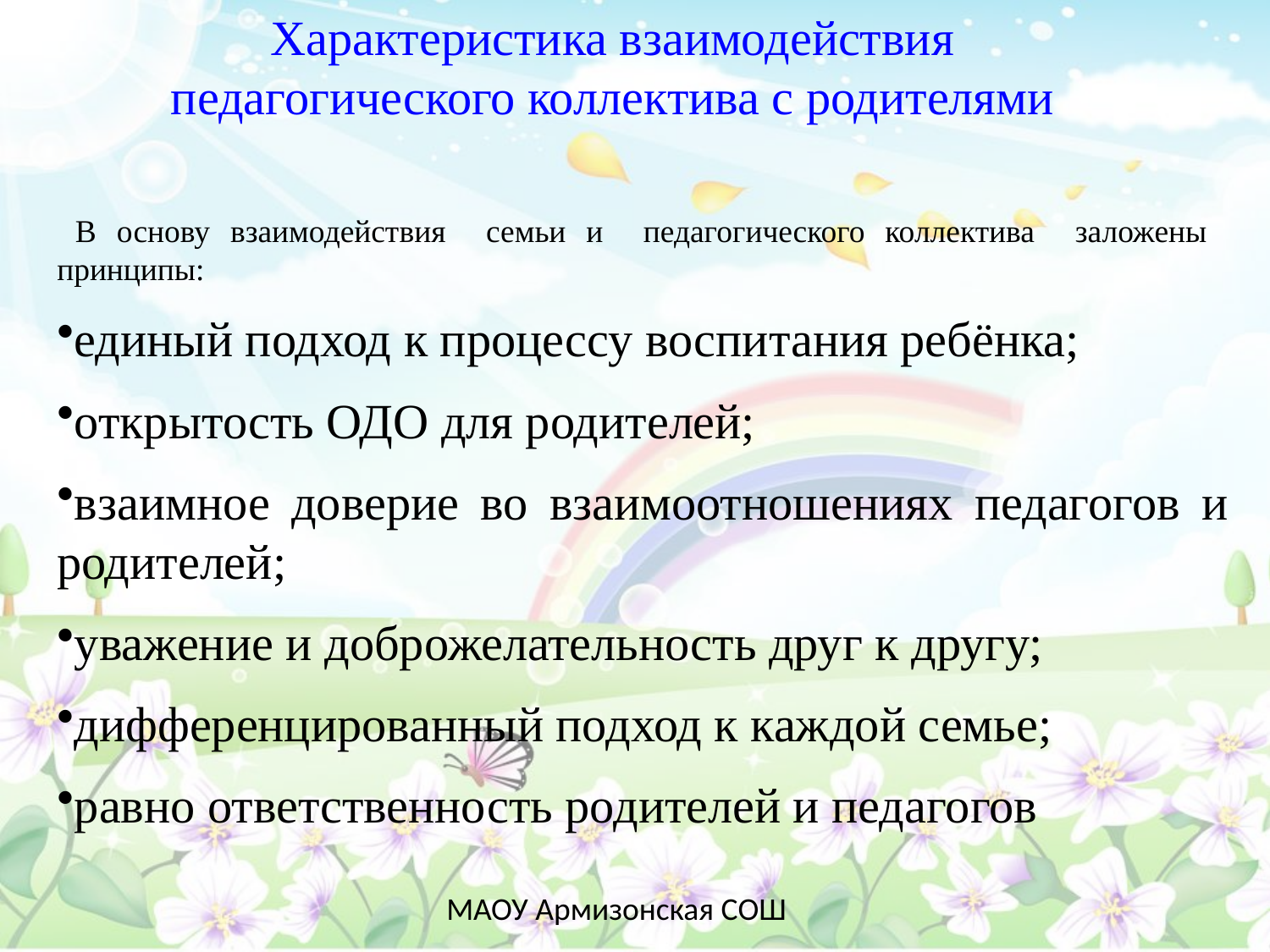

Характеристика взаимодействия
педагогического коллектива с родителями
 В основу взаимодействия  семьи и  педагогического коллектива  заложены  принципы:

единый подход к процессу воспитания ребёнка;

открытость ОДО для родителей;

взаимное доверие во взаимоотношениях педагогов и родителей;

уважение и доброжелательность друг к другу;

дифференцированный подход к каждой семье;

равно ответственность родителей и педагогов

МАОУ Армизонская СОШ